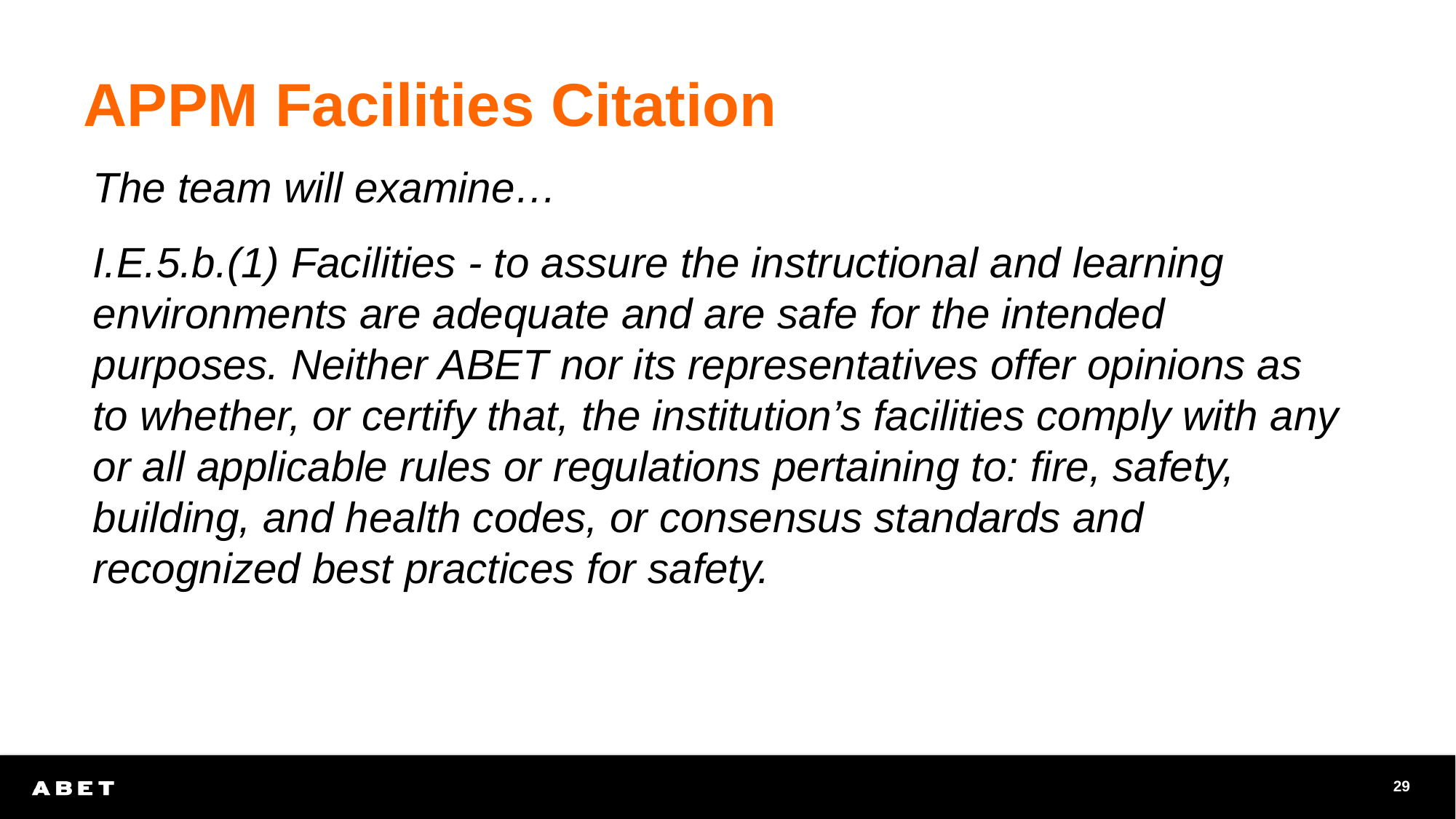

# APPM Facilities Citation
The team will examine…
I.E.5.b.(1) Facilities - to assure the instructional and learning environments are adequate and are safe for the intended purposes. Neither ABET nor its representatives offer opinions as to whether, or certify that, the institution’s facilities comply with any or all applicable rules or regulations pertaining to: fire, safety, building, and health codes, or consensus standards and recognized best practices for safety.